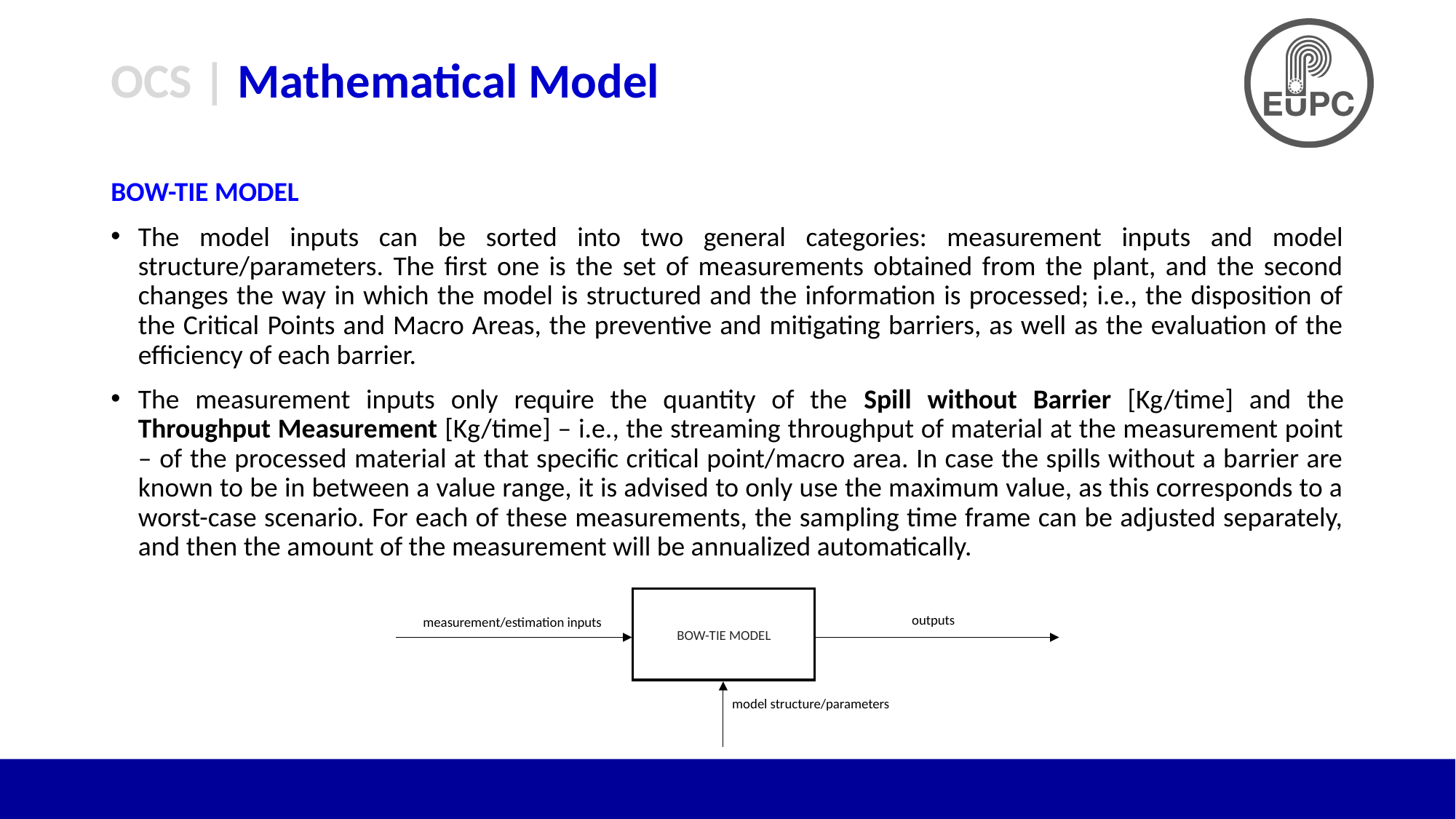

# OCS | Mathematical Model
BOW-TIE MODEL
The model inputs can be sorted into two general categories: measurement inputs and model structure/parameters. The first one is the set of measurements obtained from the plant, and the second changes the way in which the model is structured and the information is processed; i.e., the disposition of the Critical Points and Macro Areas, the preventive and mitigating barriers, as well as the evaluation of the efficiency of each barrier.
The measurement inputs only require the quantity of the Spill without Barrier [Kg/time] and the Throughput Measurement [Kg/time] – i.e., the streaming throughput of material at the measurement point – of the processed material at that specific critical point/macro area. In case the spills without a barrier are known to be in between a value range, it is advised to only use the maximum value, as this corresponds to a worst-case scenario. For each of these measurements, the sampling time frame can be adjusted separately, and then the amount of the measurement will be annualized automatically.
BOW-TIE MODEL
outputs
measurement/estimation inputs
model structure/parameters